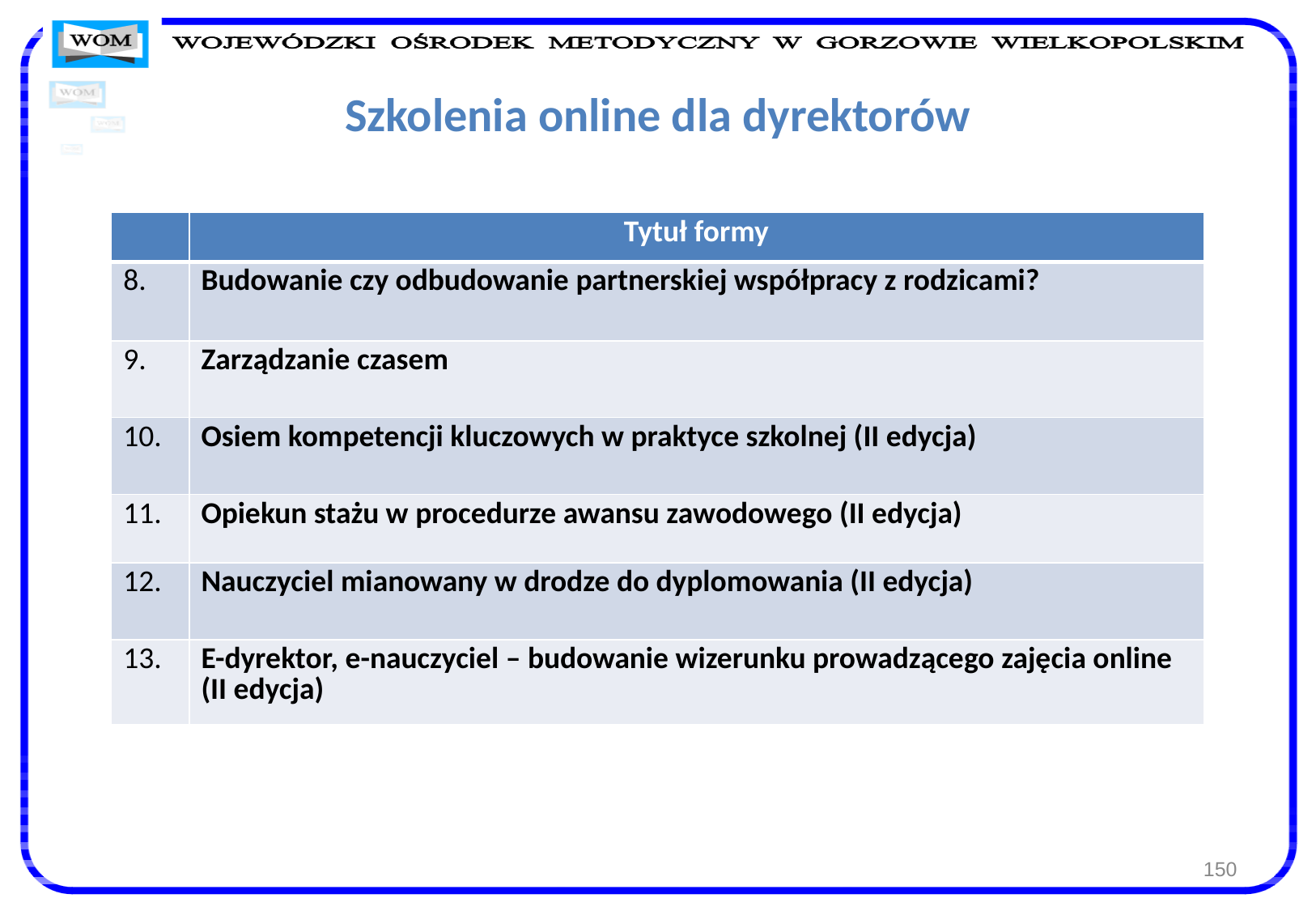

# Szkolenia online dla dyrektorów
|  | Tytuł formy |
| --- | --- |
| 8. | Budowanie czy odbudowanie partnerskiej współpracy z rodzicami? |
| 9. | Zarządzanie czasem |
| 10. | Osiem kompetencji kluczowych w praktyce szkolnej (II edycja) |
| 11. | Opiekun stażu w procedurze awansu zawodowego (II edycja) |
| 12. | Nauczyciel mianowany w drodze do dyplomowania (II edycja) |
| 13. | E-dyrektor, e-nauczyciel – budowanie wizerunku prowadzącego zajęcia online (II edycja) |
150